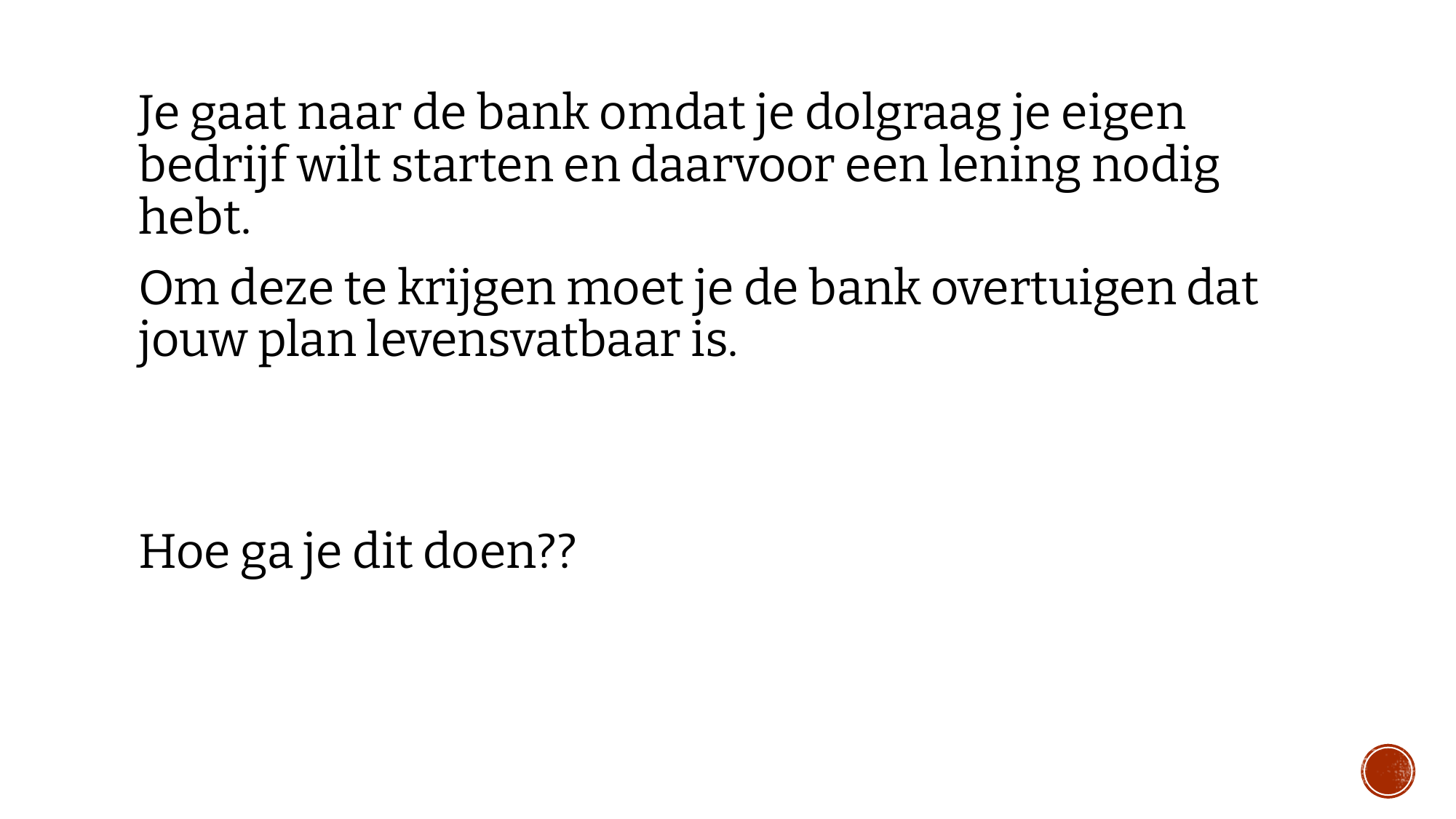

Je gaat naar de bank omdat je dolgraag je eigen bedrijf wilt starten en daarvoor een lening nodig hebt.
Om deze te krijgen moet je de bank overtuigen dat jouw plan levensvatbaar is.

Hoe ga je dit doen??